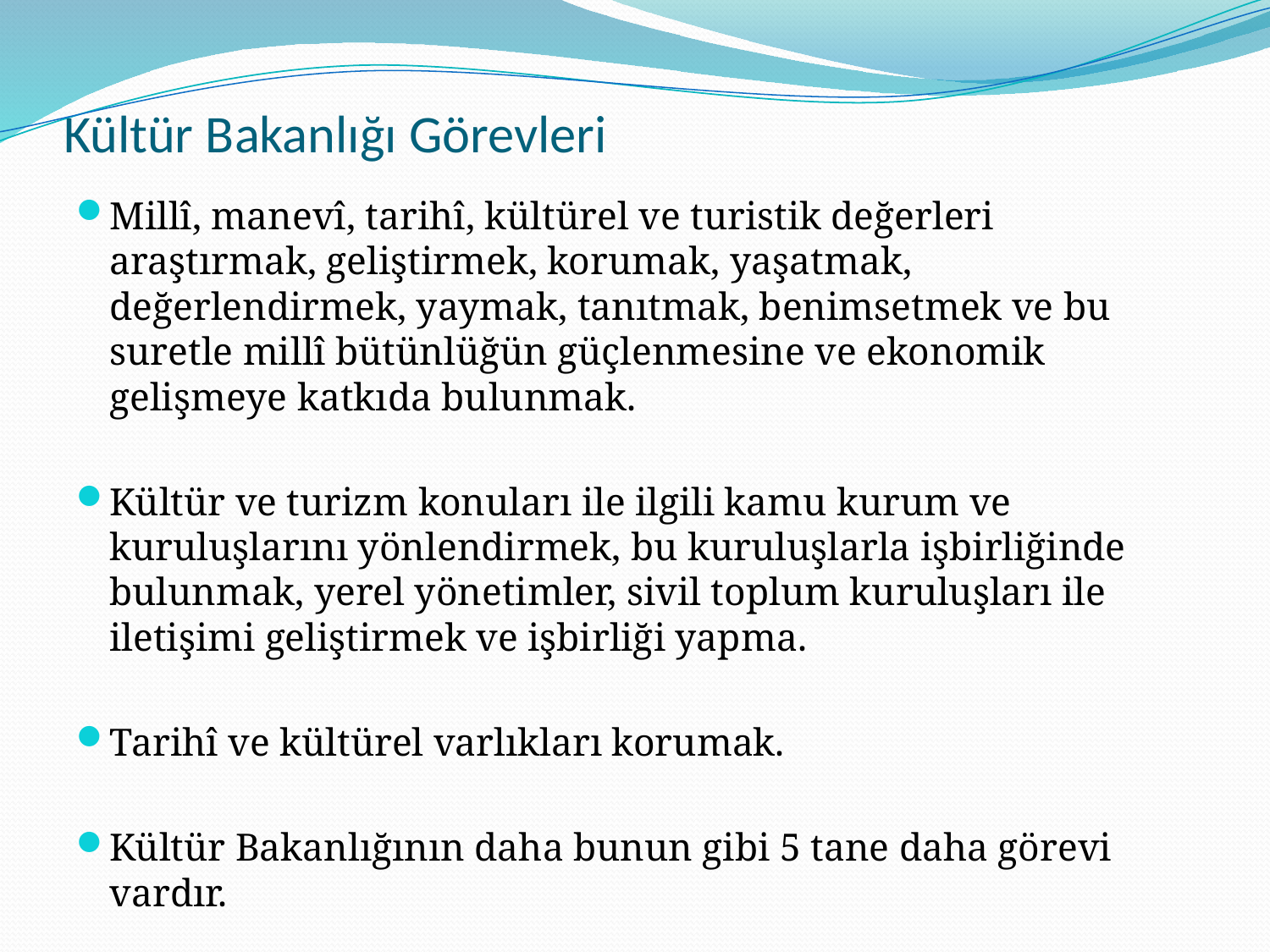

# Kültür Bakanlığı Görevleri
Millî, manevî, tarihî, kültürel ve turistik değerleri araştırmak, geliştirmek, korumak, yaşatmak, değerlendirmek, yaymak, tanıtmak, benimsetmek ve bu suretle millî bütünlüğün güçlenmesine ve ekonomik gelişmeye katkıda bulunmak.

Kültür ve turizm konuları ile ilgili kamu kurum ve kuruluşlarını yönlendirmek, bu kuruluşlarla işbirliğinde bulunmak, yerel yönetimler, sivil toplum kuruluşları ile iletişimi geliştirmek ve işbirliği yapma.

Tarihî ve kültürel varlıkları korumak.

Kültür Bakanlığının daha bunun gibi 5 tane daha görevi vardır.